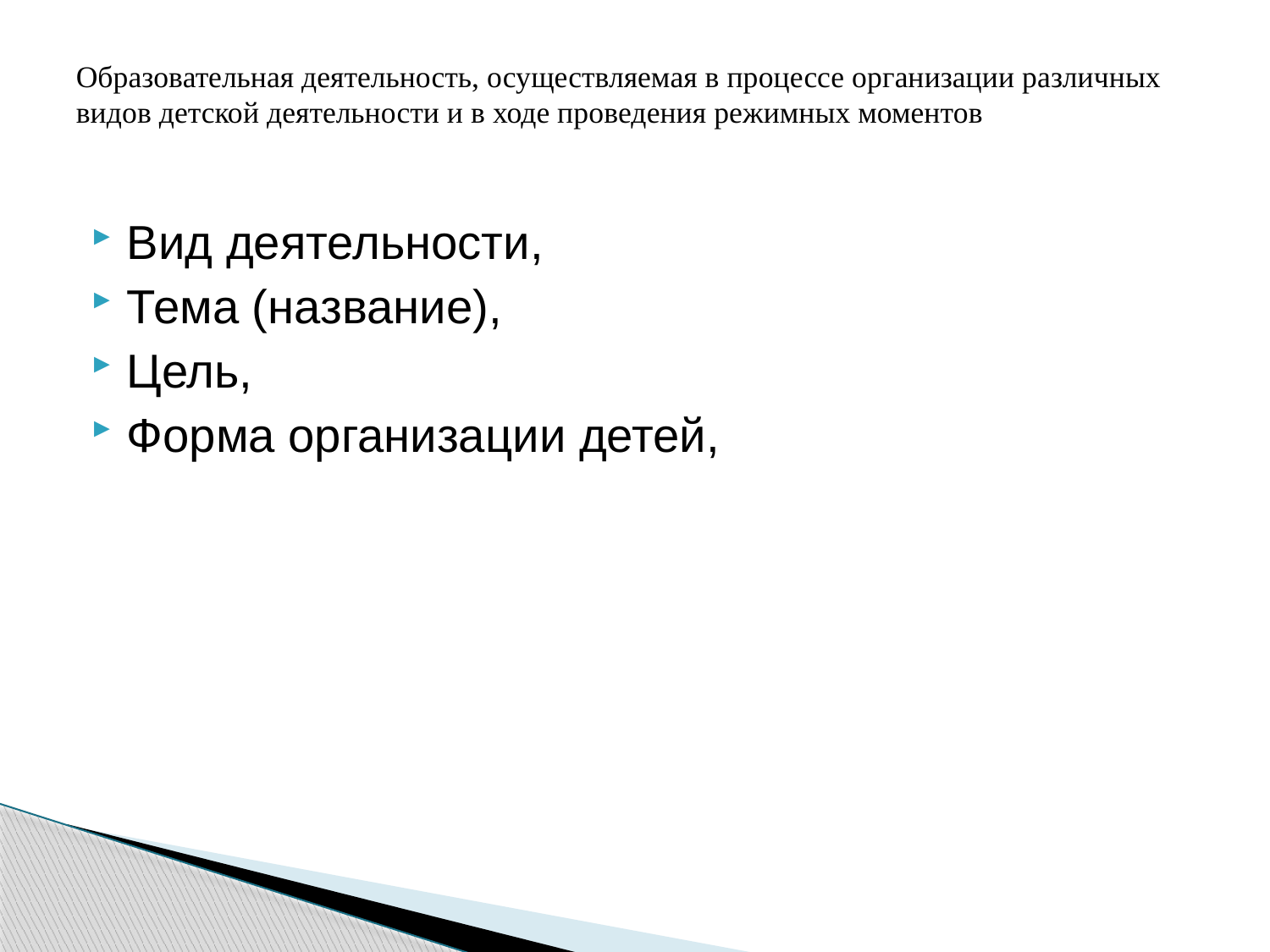

# Образовательная деятельность, осуществляемая в процессе организации различных видов детской деятельности и в ходе проведения режимных моментов
Вид деятельности,
Тема (название),
Цель,
Форма организации детей,